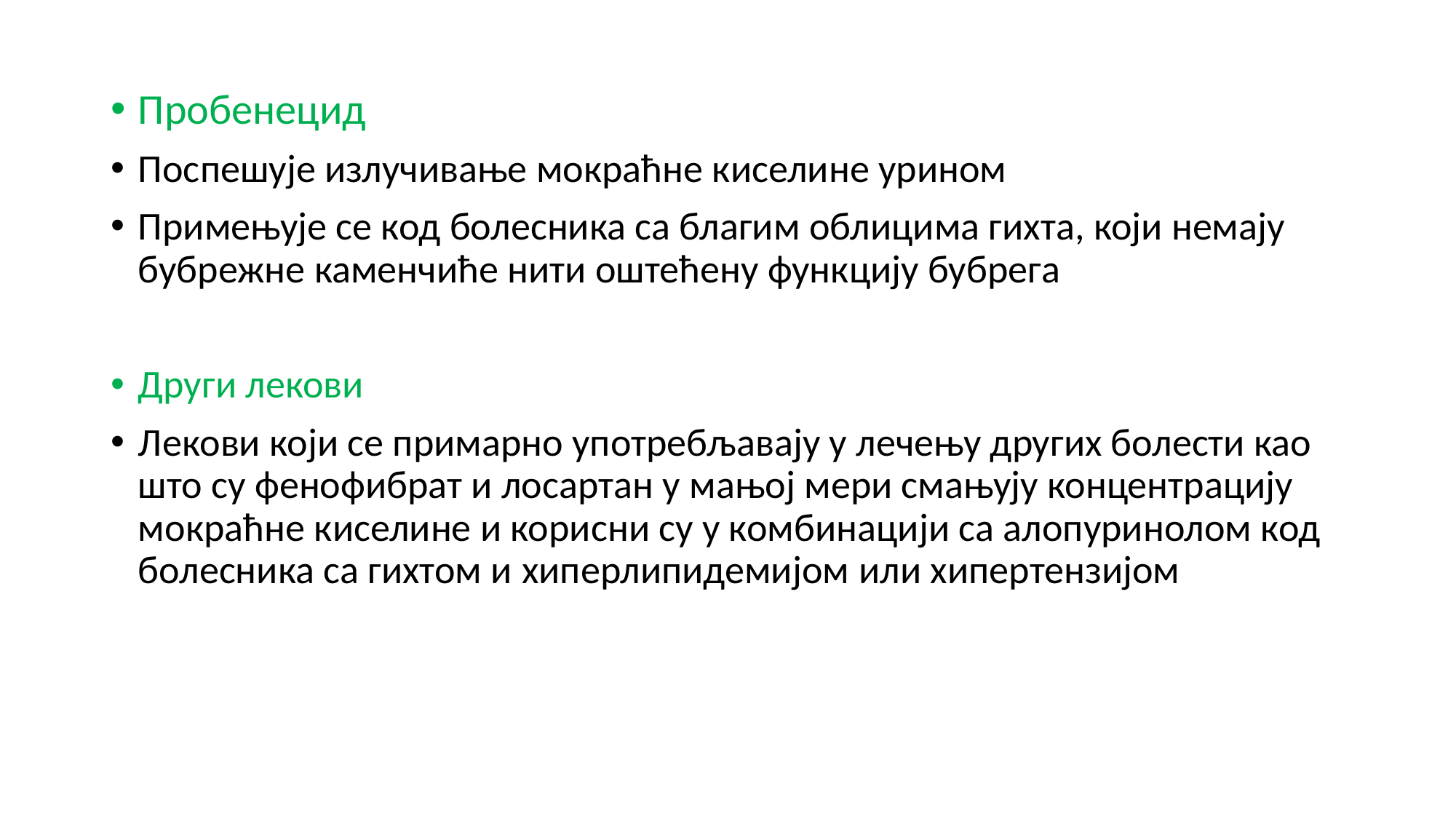

Пробенецид
Поспешује излучивање мокраћне киселине урином
Примењује се код болесника са благим облицима гихта, који немају бубрежне каменчиће нити оштећену функцију бубрега

Други лекови
Лекови који се примарно употребљавају у лечењу других болести као што су фенофибрат и лосартан у мањој мери смањују концентрацију мокраћне киселине и корисни су у комбинацији са алопуринолом код болесника са гихтом и хиперлипидемијом или хипертензијом